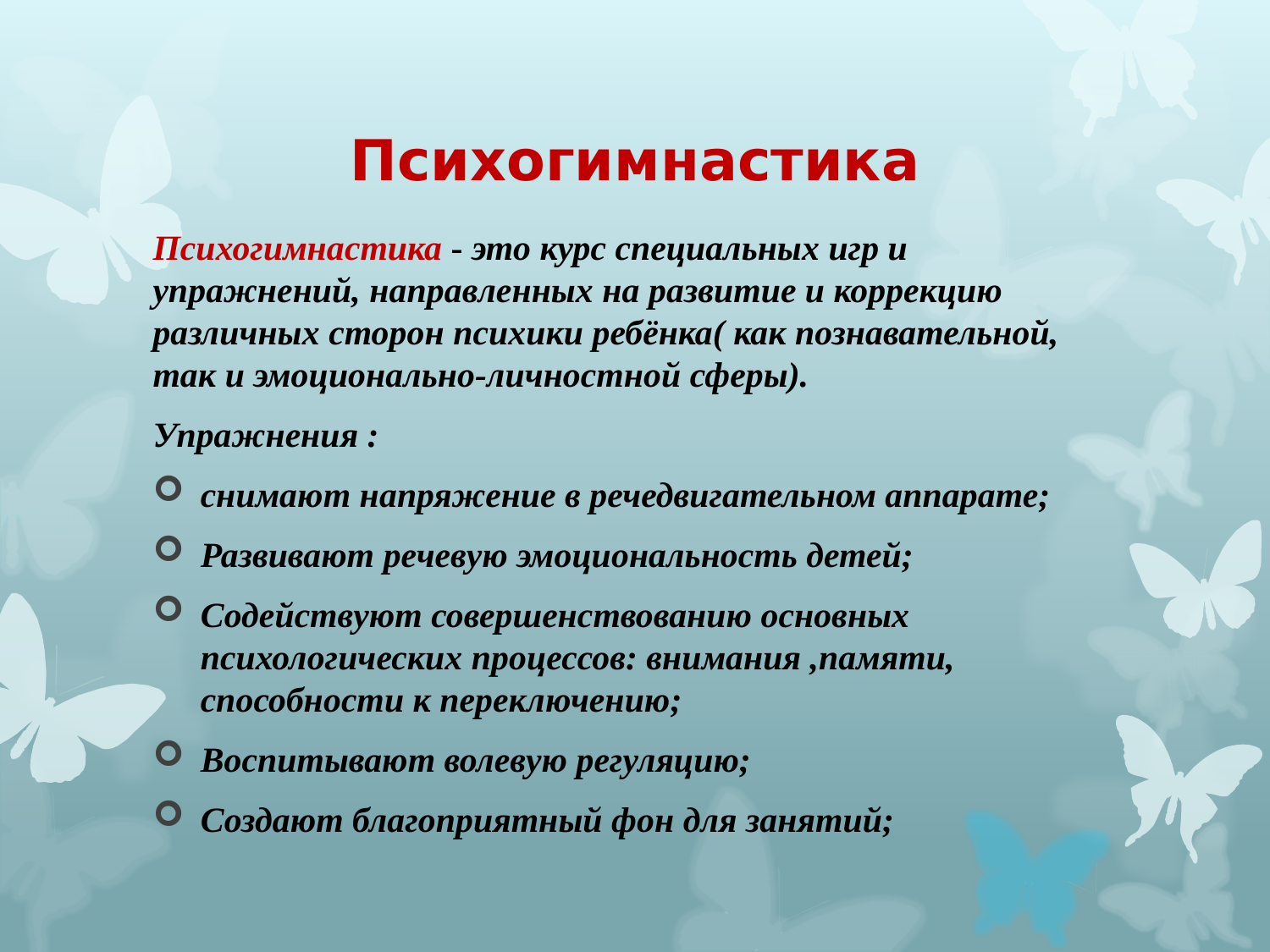

# Психогимнастика
Психогимнастика - это курс специальных игр и упражнений, направленных на развитие и коррекцию различных сторон психики ребёнка( как познавательной, так и эмоционально-личностной сферы).
Упражнения :
снимают напряжение в речедвигательном аппарате;
Развивают речевую эмоциональность детей;
Содействуют совершенствованию основных психологических процессов: внимания ,памяти, способности к переключению;
Воспитывают волевую регуляцию;
Создают благоприятный фон для занятий;